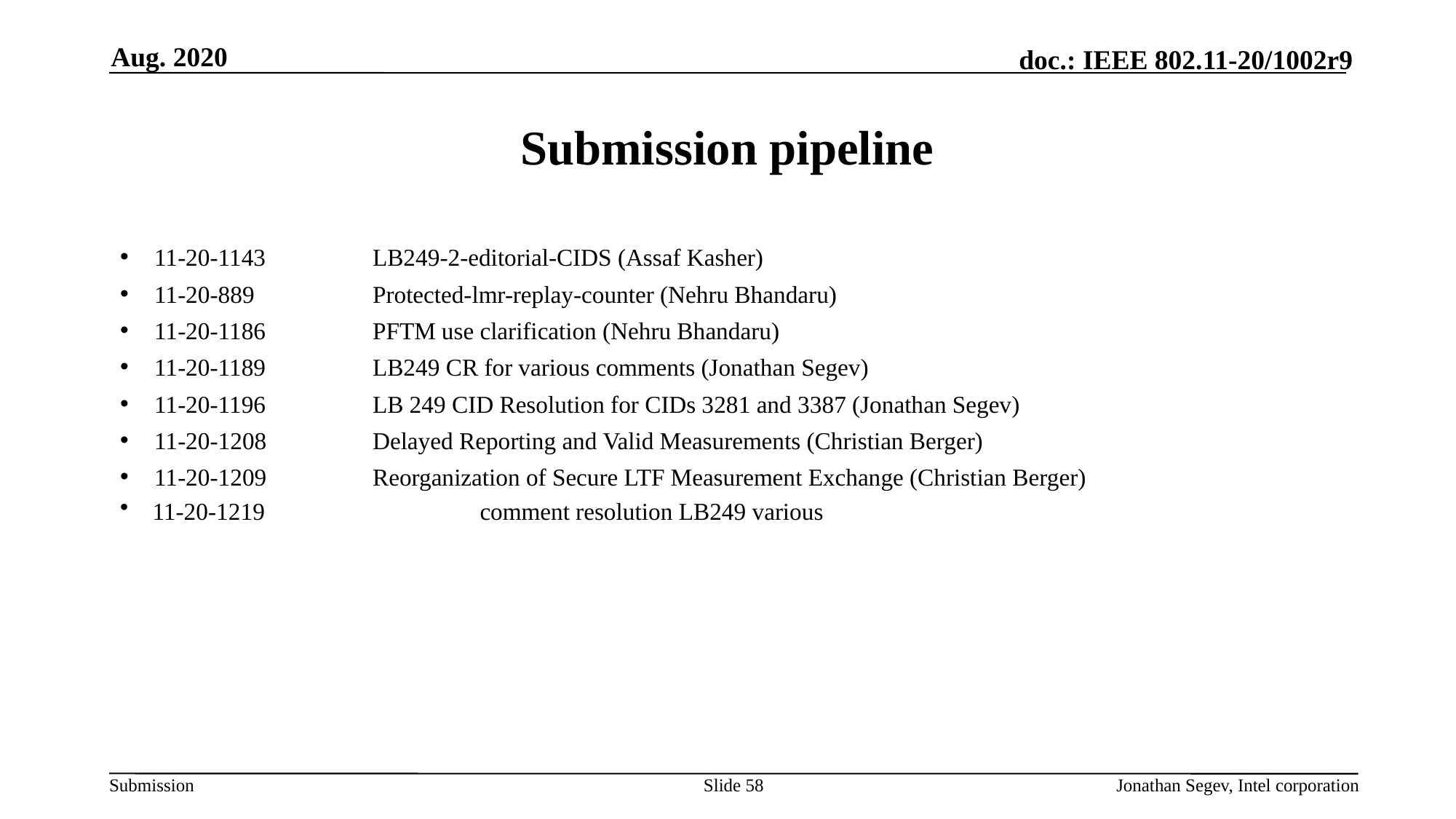

Aug. 2020
# Submission pipeline
11-20-1143          	LB249-2-editorial-CIDS (Assaf Kasher)
11-20-889            	Protected-lmr-replay-counter (Nehru Bhandaru)
11-20-1186         	PFTM use clarification (Nehru Bhandaru)
11-20-1189          	LB249 CR for various comments (Jonathan Segev)
11-20-1196          	LB 249 CID Resolution for CIDs 3281 and 3387 (Jonathan Segev)
11-20-1208         	Delayed Reporting and Valid Measurements (Christian Berger)
11-20-1209          	Reorganization of Secure LTF Measurement Exchange (Christian Berger)
11-20-1219		comment resolution LB249 various

Slide 58
Jonathan Segev, Intel corporation